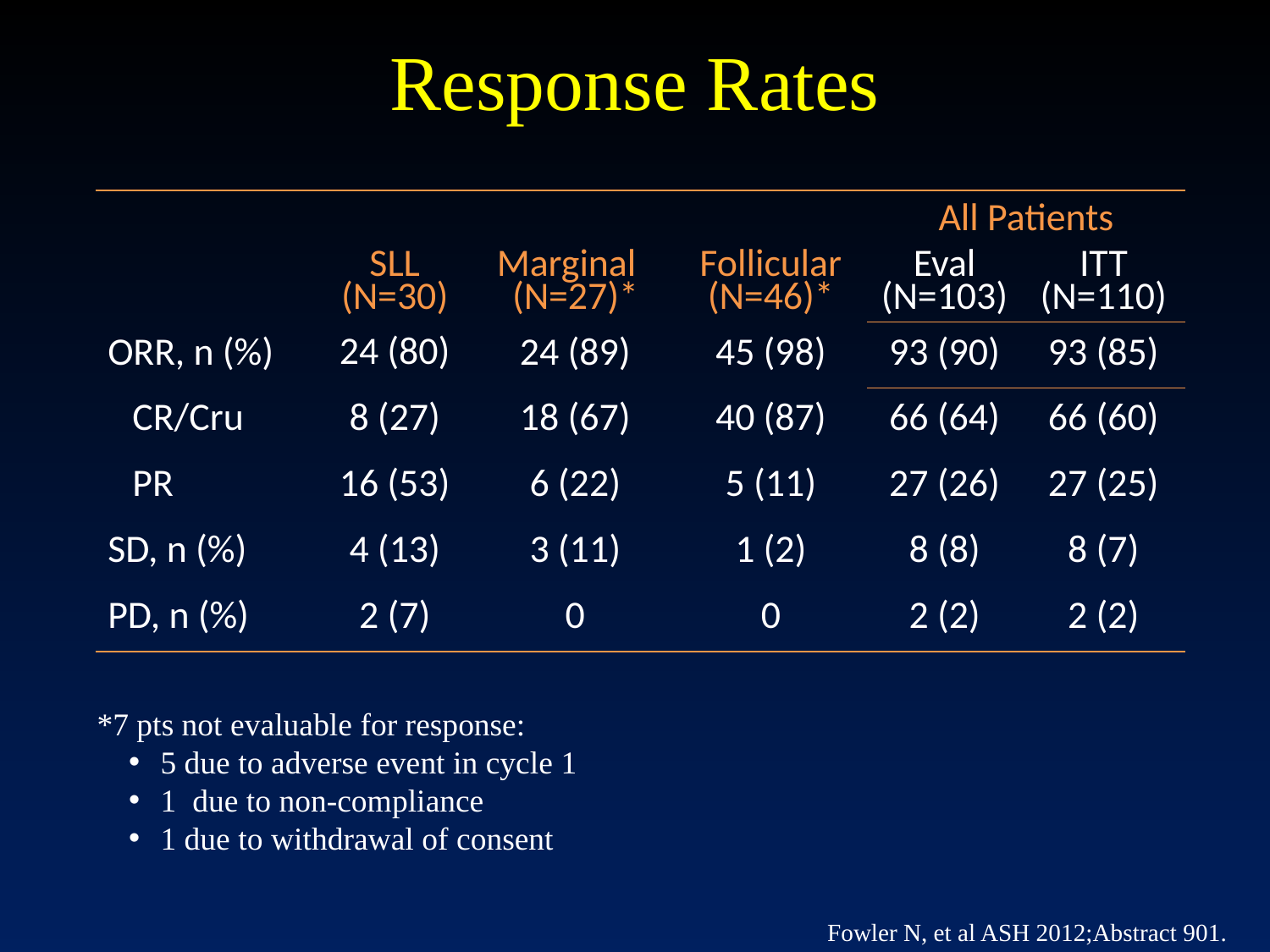

# Response Rates
|  | SLL (N=30) | Marginal (N=27)\* | Follicular (N=46)\* | All Patients |  |
| --- | --- | --- | --- | --- | --- |
|  |  |  |  | Eval (N=103) | ITT (N=110) |
| ORR, n (%) | 24 (80) | 24 (89) | 45 (98) | 93 (90) | 93 (85) |
| CR/Cru | 8 (27) | 18 (67) | 40 (87) | 66 (64) | 66 (60) |
| PR | 16 (53) | 6 (22) | 5 (11) | 27 (26) | 27 (25) |
| SD, n (%) | 4 (13) | 3 (11) | 1 (2) | 8 (8) | 8 (7) |
| PD, n (%) | 2 (7) | 0 | 0 | 2 (2) | 2 (2) |
*7 pts not evaluable for response:
5 due to adverse event in cycle 1
1  due to non-compliance
1 due to withdrawal of consent
Fowler N, et al ASH 2012;Abstract 901.